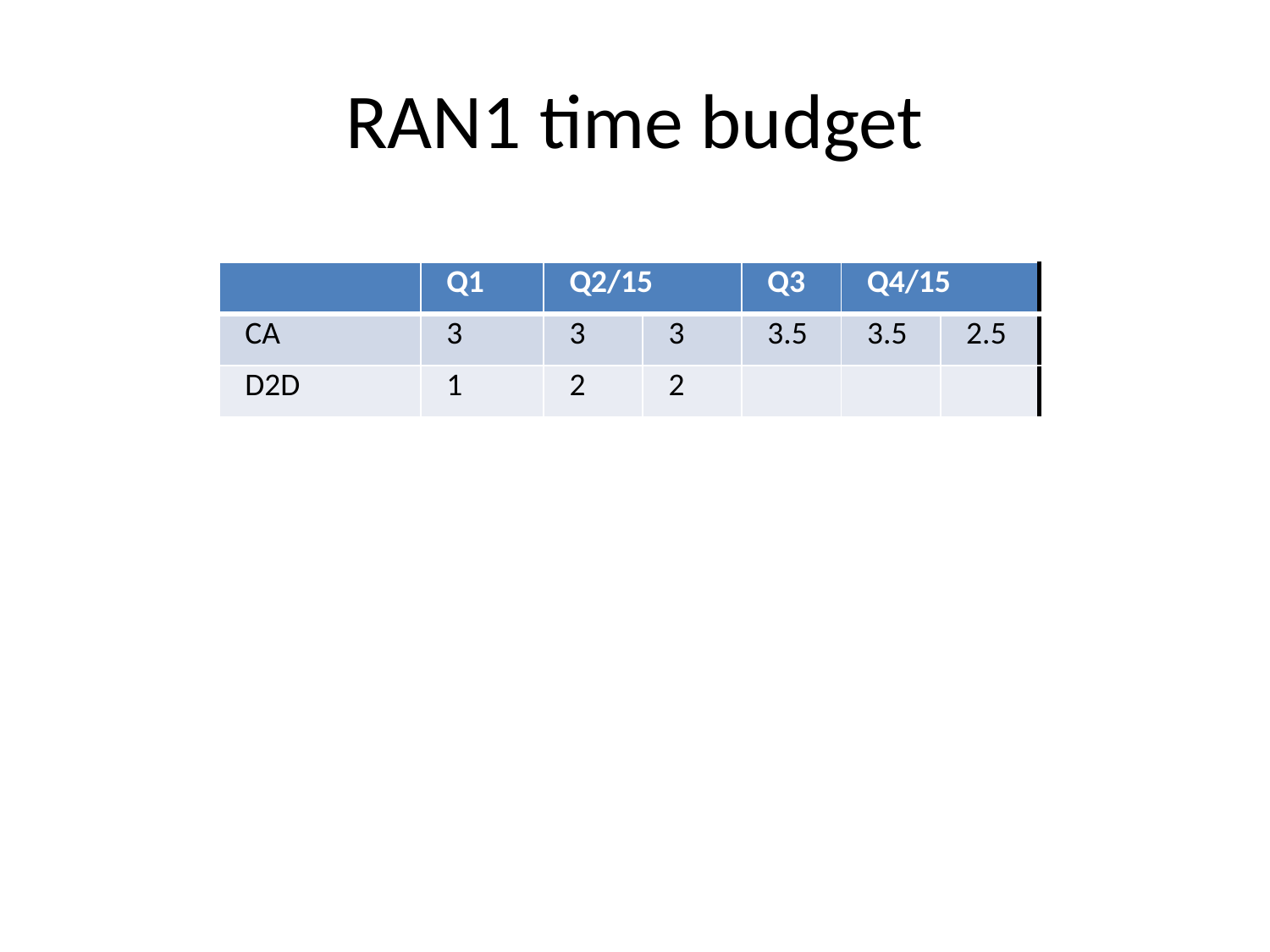

# RAN1 time budget
|  | Q1 | Q2/15 |  | Q3 | Q4/15 |  |
| --- | --- | --- | --- | --- | --- | --- |
| CA | 3 | 3 | 3 | 3.5 | 3.5 | 2.5 |
| D2D | 1 | 2 | 2 |  |  |  |